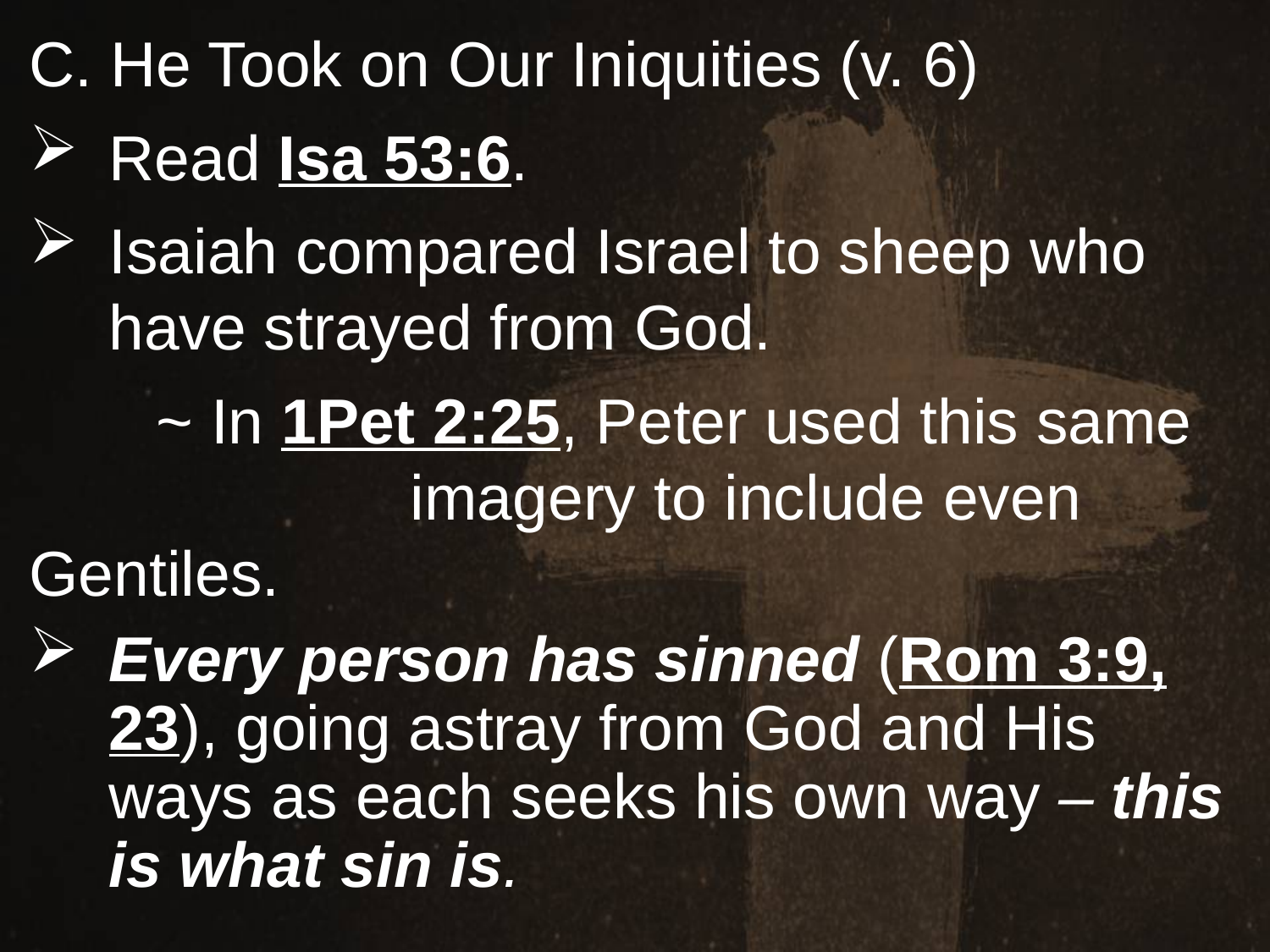

C. He Took on Our Iniquities (v. 6)
Read Isa 53:6.
Isaiah compared Israel to sheep who have strayed from God.
	~ In 1Pet 2:25, Peter used this same 			imagery to include even Gentiles.
Every person has sinned (Rom 3:9, 23), going astray from God and His ways as each seeks his own way – this is what sin is.